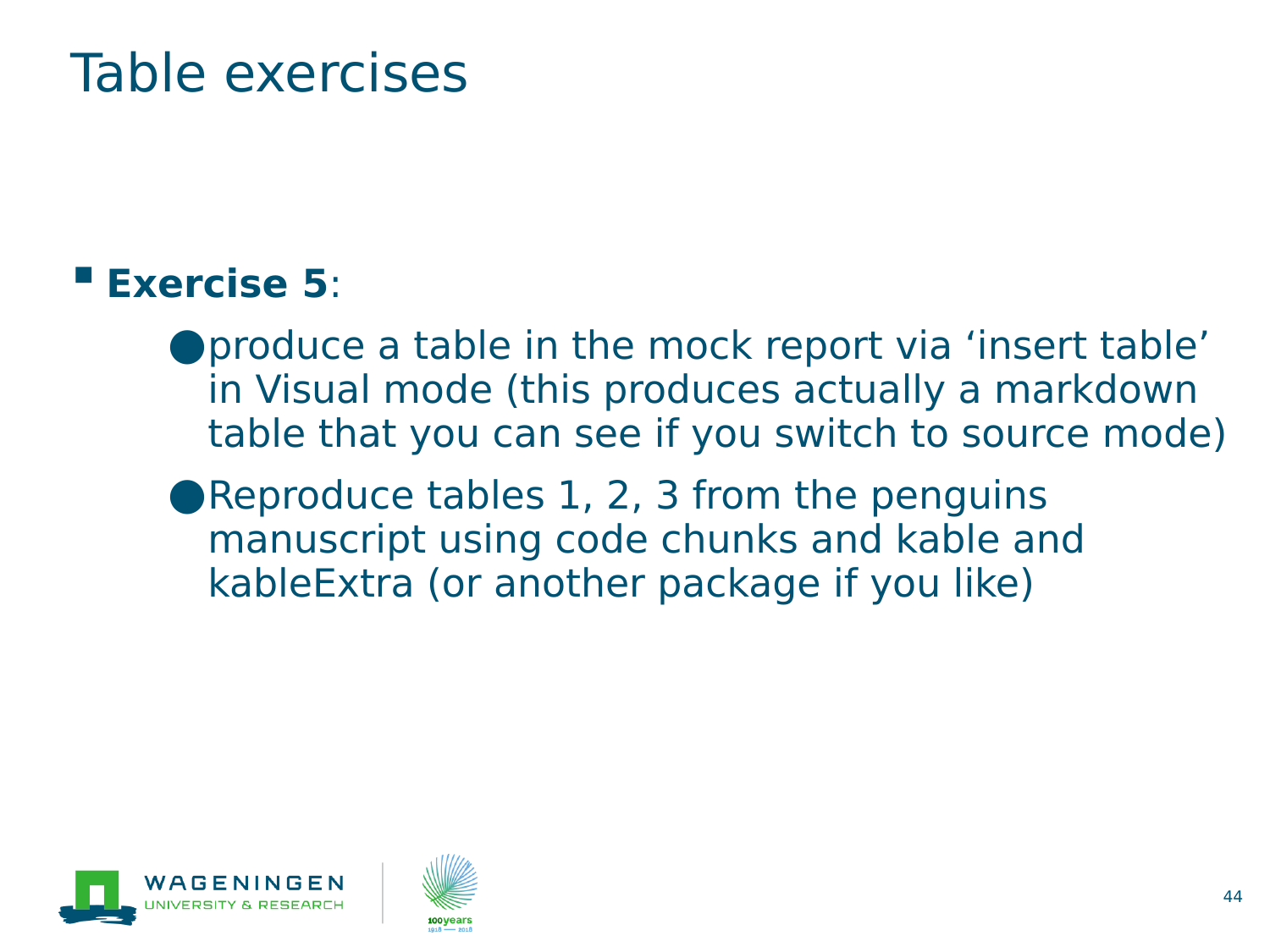

# Table exercises
Exercise 5:
produce a table in the mock report via ‘insert table’ in Visual mode (this produces actually a markdown table that you can see if you switch to source mode)
Reproduce tables 1, 2, 3 from the penguins manuscript using code chunks and kable and kableExtra (or another package if you like)

44